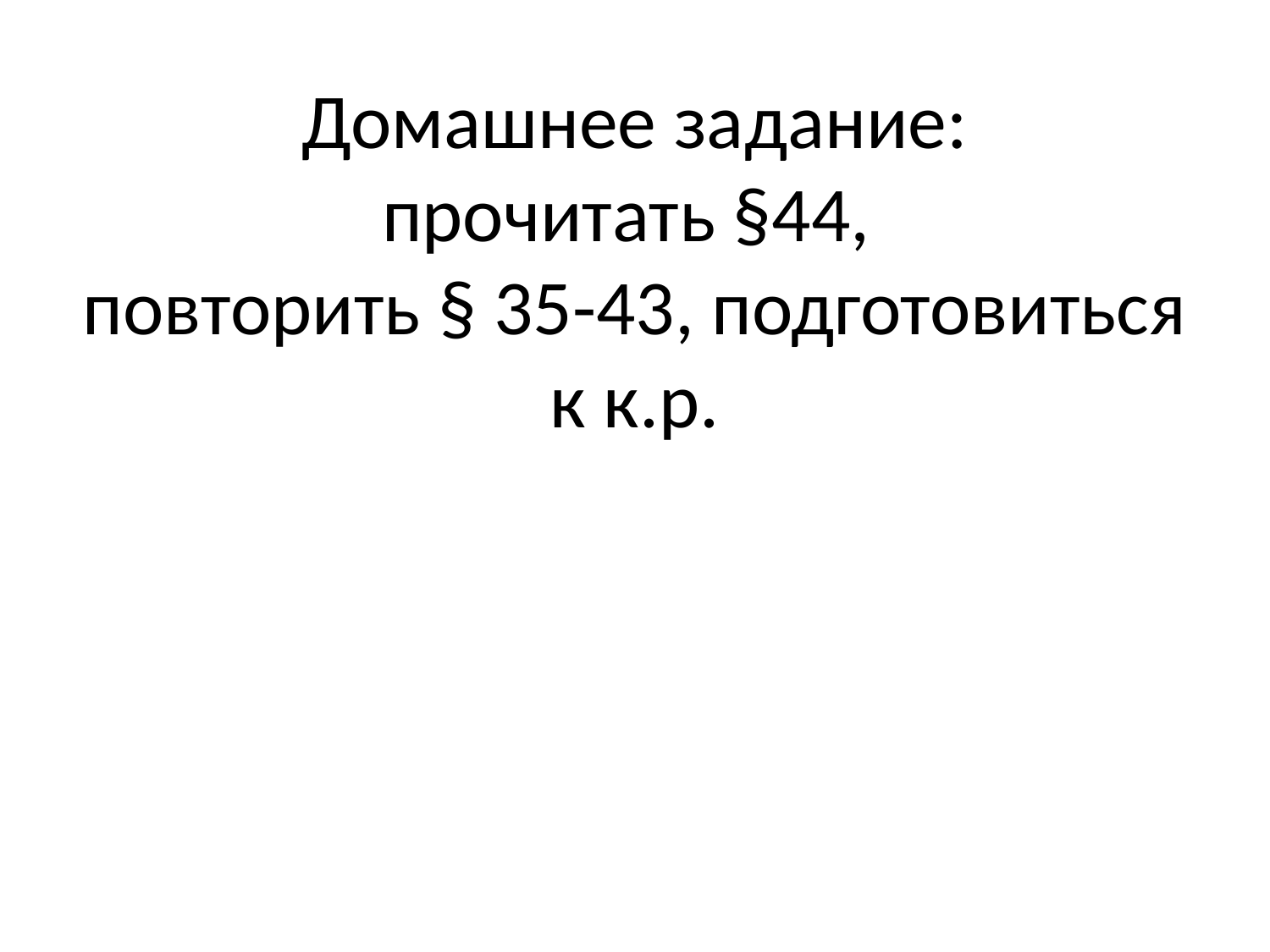

# Домашнее задание: прочитать §44, повторить § 35-43, подготовиться к к.р.